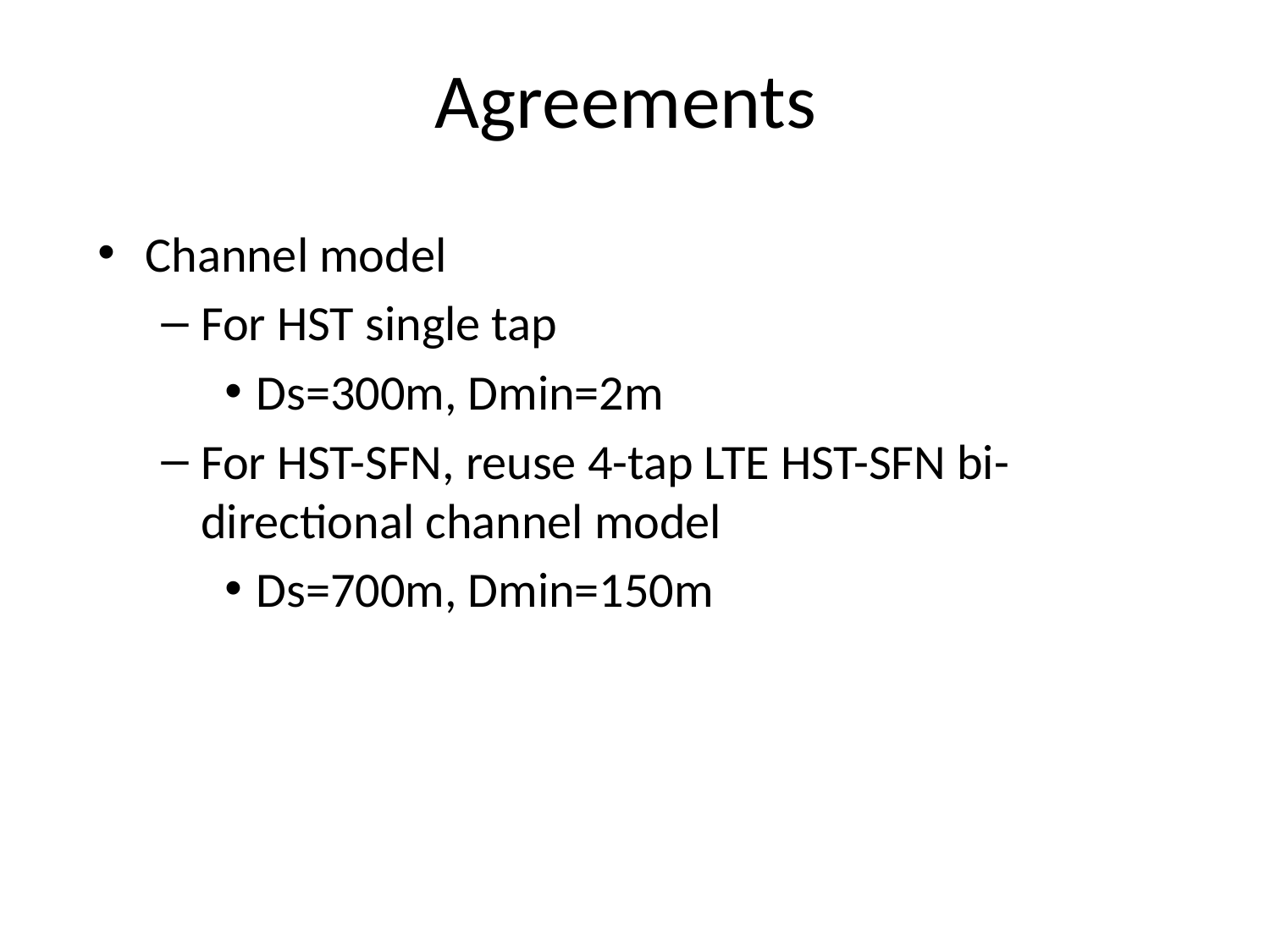

# Agreements
Channel model
For HST single tap
Ds=300m, Dmin=2m
For HST-SFN, reuse 4-tap LTE HST-SFN bi-directional channel model
Ds=700m, Dmin=150m